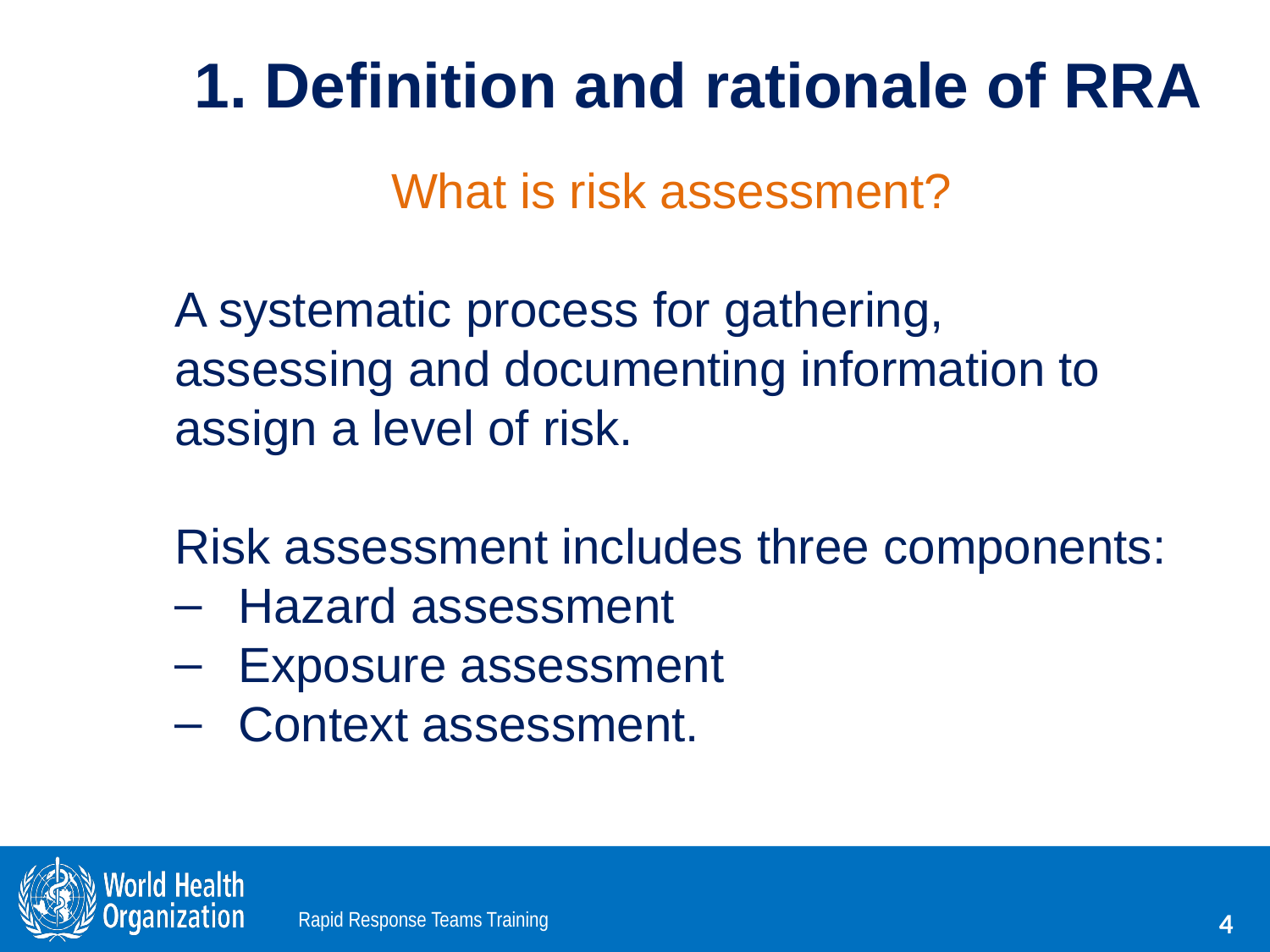

# 1. Definition and rationale of RRA
What is risk assessment?

A systematic process for gathering, assessing and documenting information to assign a level of risk.

Risk assessment includes three components:
Hazard assessment
Exposure assessment
Context assessment.